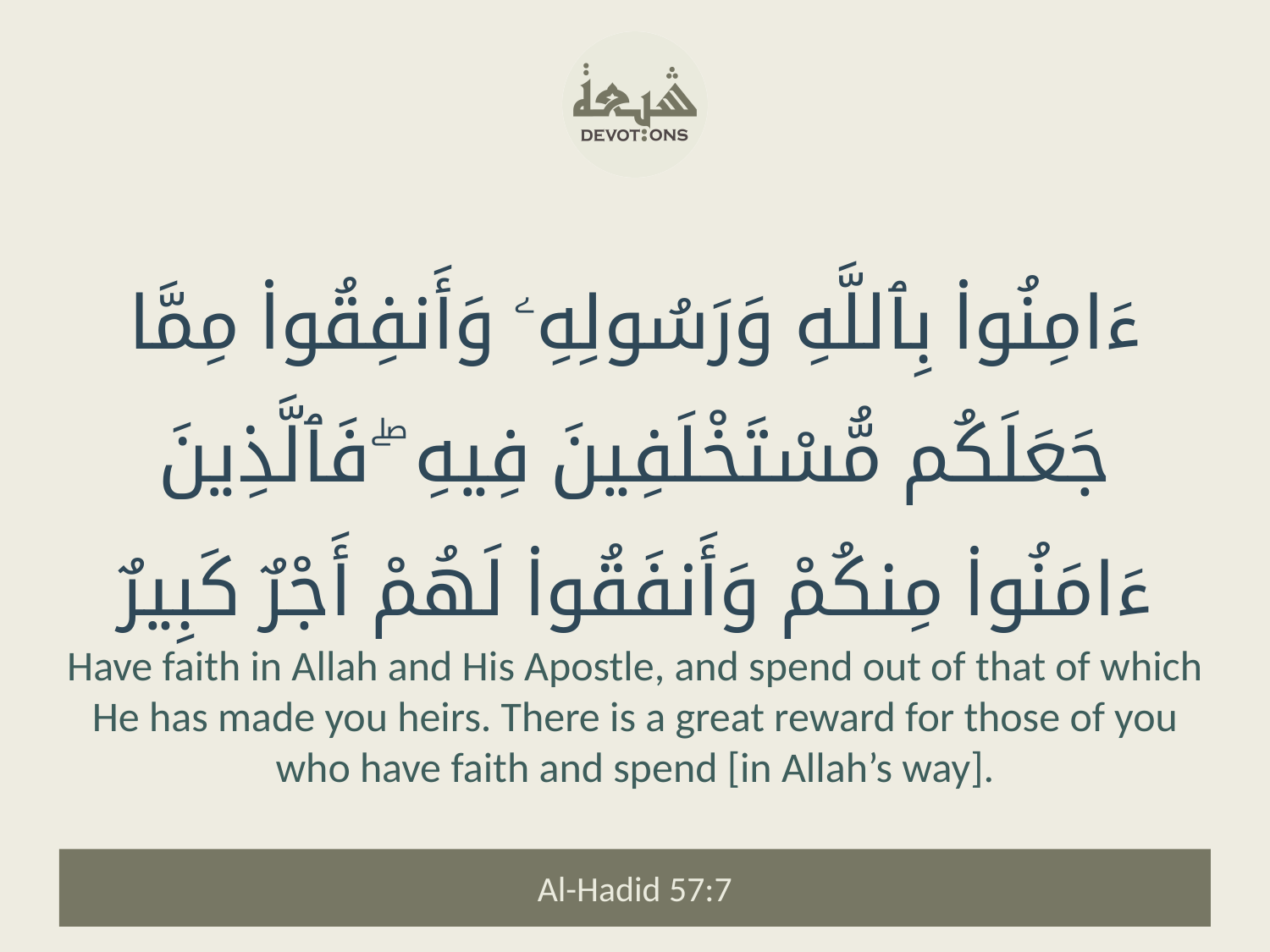

ءَامِنُوا۟ بِٱللَّهِ وَرَسُولِهِۦ وَأَنفِقُوا۟ مِمَّا جَعَلَكُم مُّسْتَخْلَفِينَ فِيهِ ۖ فَٱلَّذِينَ ءَامَنُوا۟ مِنكُمْ وَأَنفَقُوا۟ لَهُمْ أَجْرٌ كَبِيرٌ
Have faith in Allah and His Apostle, and spend out of that of which He has made you heirs. There is a great reward for those of you who have faith and spend [in Allah’s way].
Al-Hadid 57:7